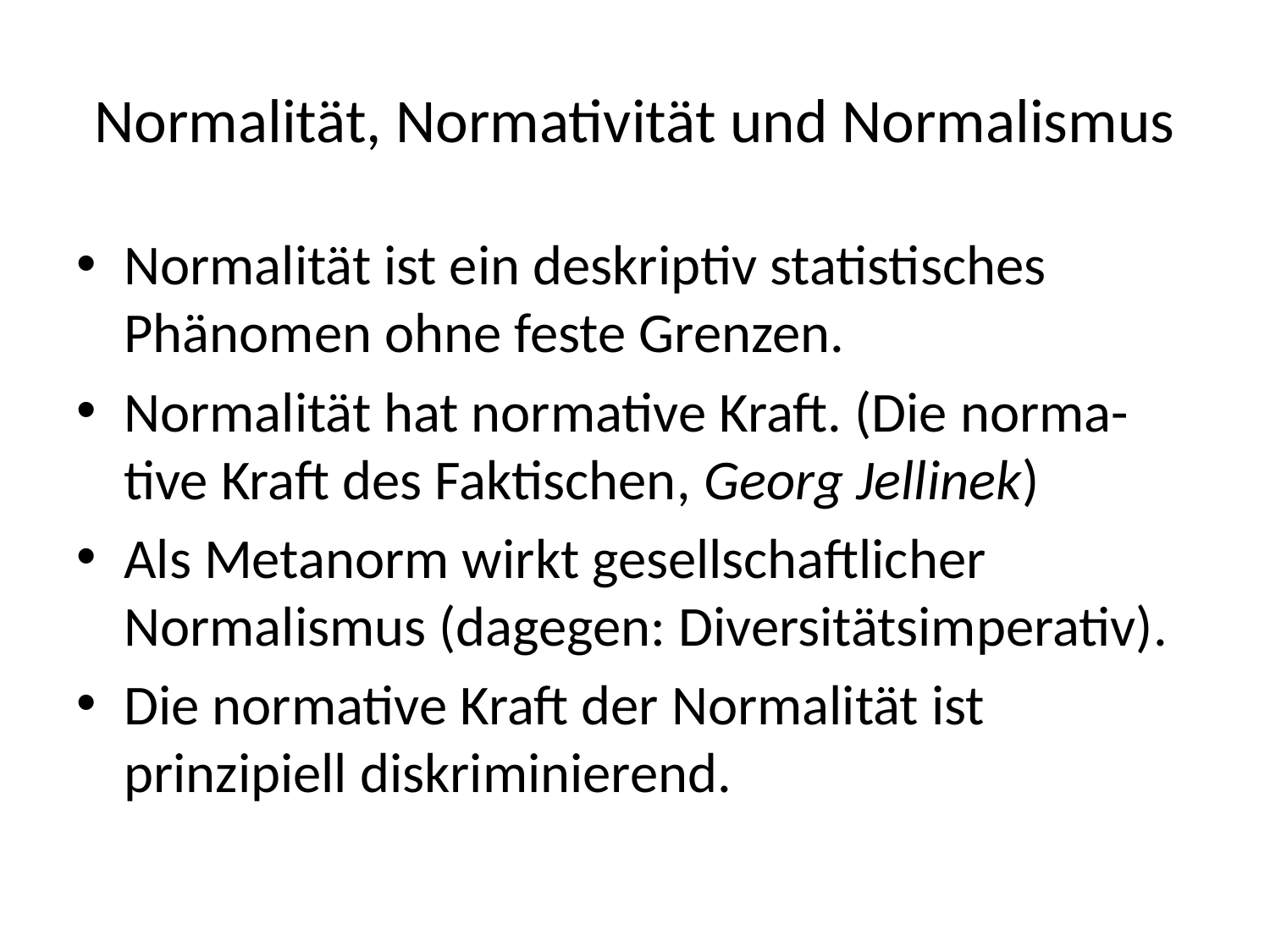

# Normalität, Normativität und Normalismus
Normalität ist ein deskriptiv statistisches Phänomen ohne feste Grenzen.
Normalität hat normative Kraft. (Die norma-tive Kraft des Faktischen, Georg Jellinek)
Als Metanorm wirkt gesellschaftlicher Normalismus (dagegen: Diversitätsimperativ).
Die normative Kraft der Normalität ist prinzipiell diskriminierend.